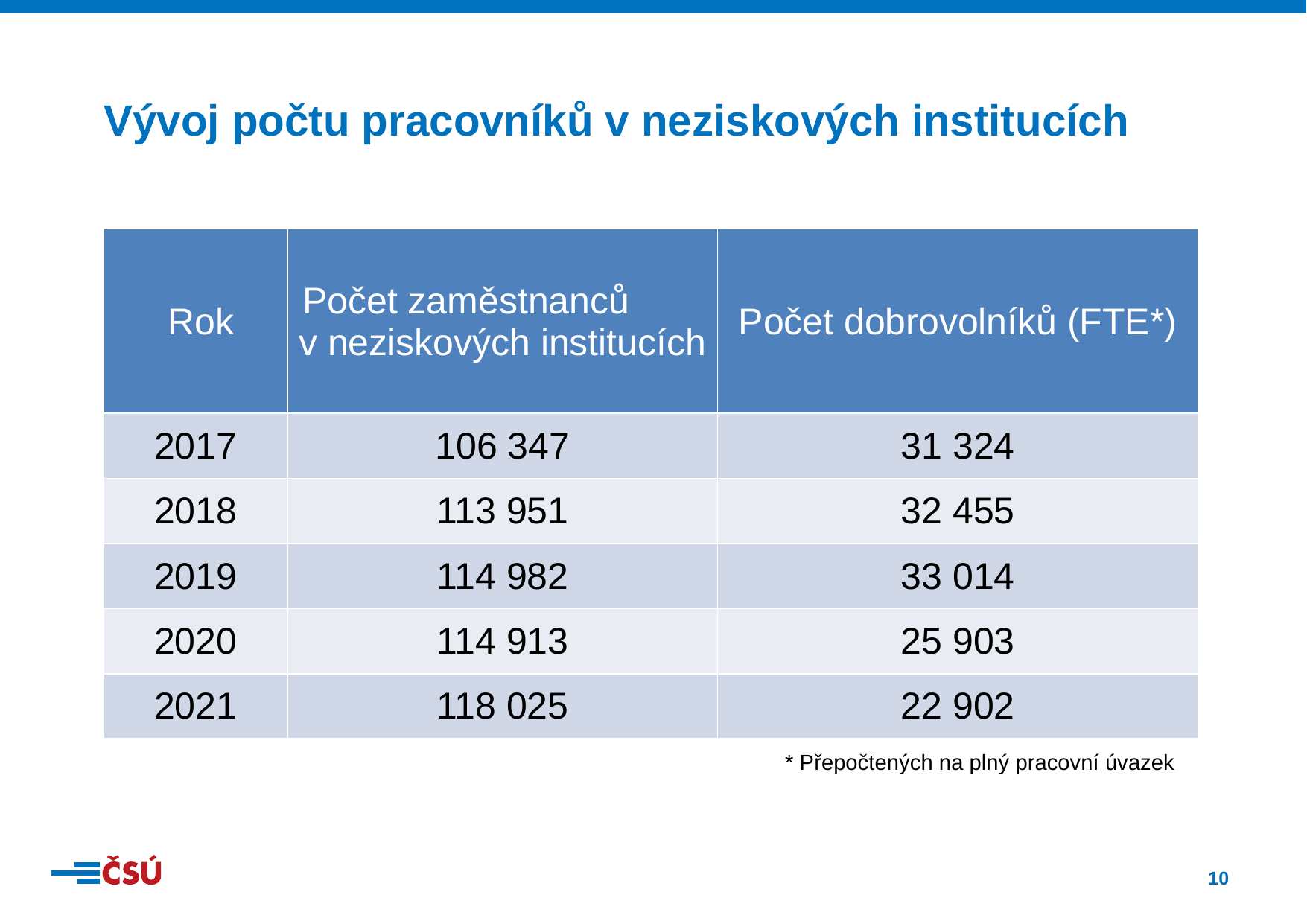

Vývoj počtu pracovníků v neziskových institucích
| Rok | Počet zaměstnanců v neziskových institucích | Počet dobrovolníků (FTE\*) |
| --- | --- | --- |
| 2017 | 106 347 | 31 324 |
| 2018 | 113 951 | 32 455 |
| 2019 | 114 982 | 33 014 |
| 2020 | 114 913 | 25 903 |
| 2021 | 118 025 | 22 902 |
* Přepočtených na plný pracovní úvazek